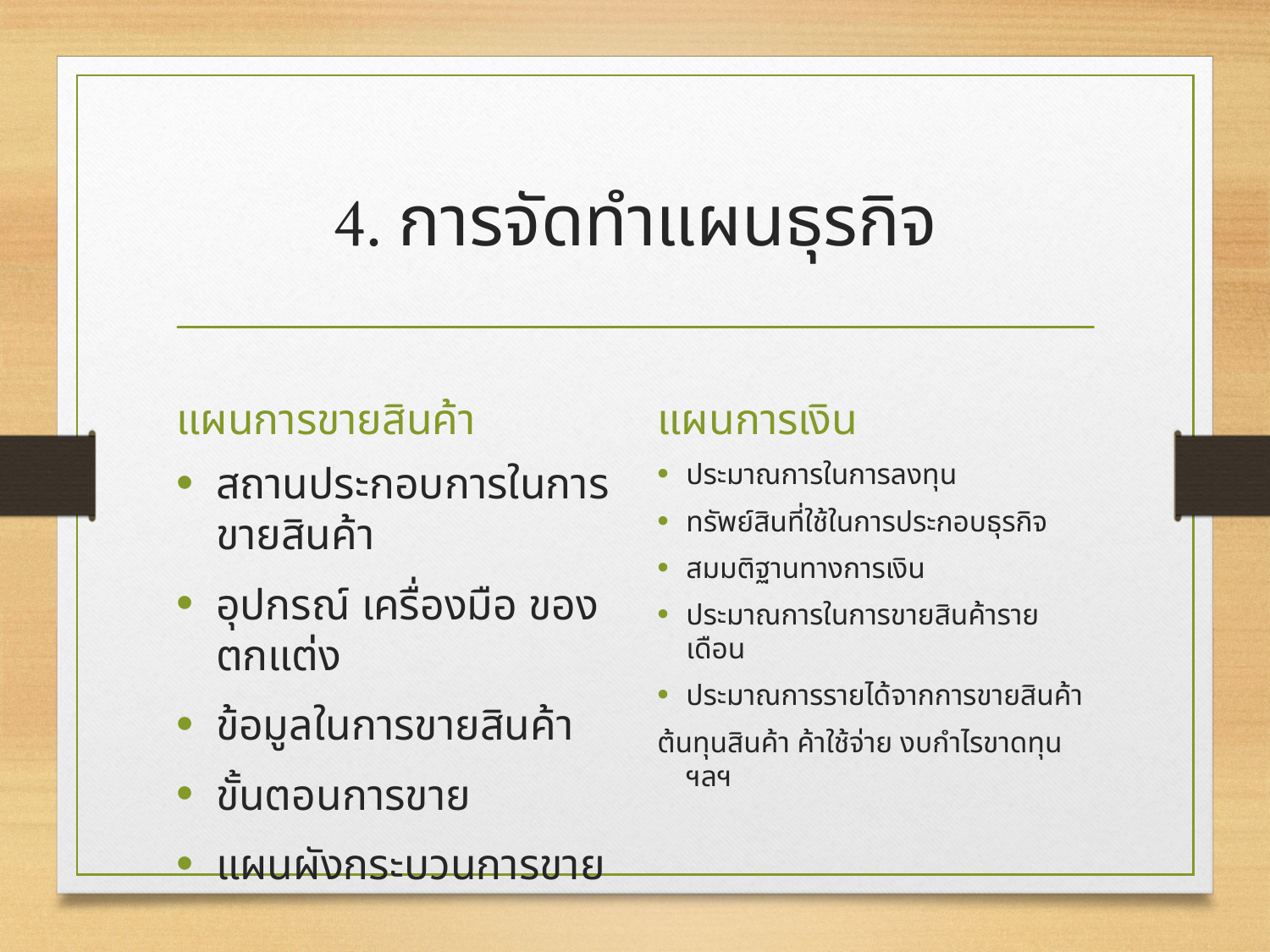

# 4. การจัดทำแผนธุรกิจ
แผนการขายสินค้า
แผนการเงิน
สถานประกอบการในการขายสินค้า
อุปกรณ์ เครื่องมือ ของตกแต่ง
ข้อมูลในการขายสินค้า
ขั้นตอนการขาย
แผนผังกระบวนการขาย
ประมาณการในการลงทุน
ทรัพย์สินที่ใช้ในการประกอบธุรกิจ
สมมติฐานทางการเงิน
ประมาณการในการขายสินค้ารายเดือน
ประมาณการรายได้จากการขายสินค้า
ต้นทุนสินค้า ค้าใช้จ่าย งบกำไรขาดทุน ฯลฯ